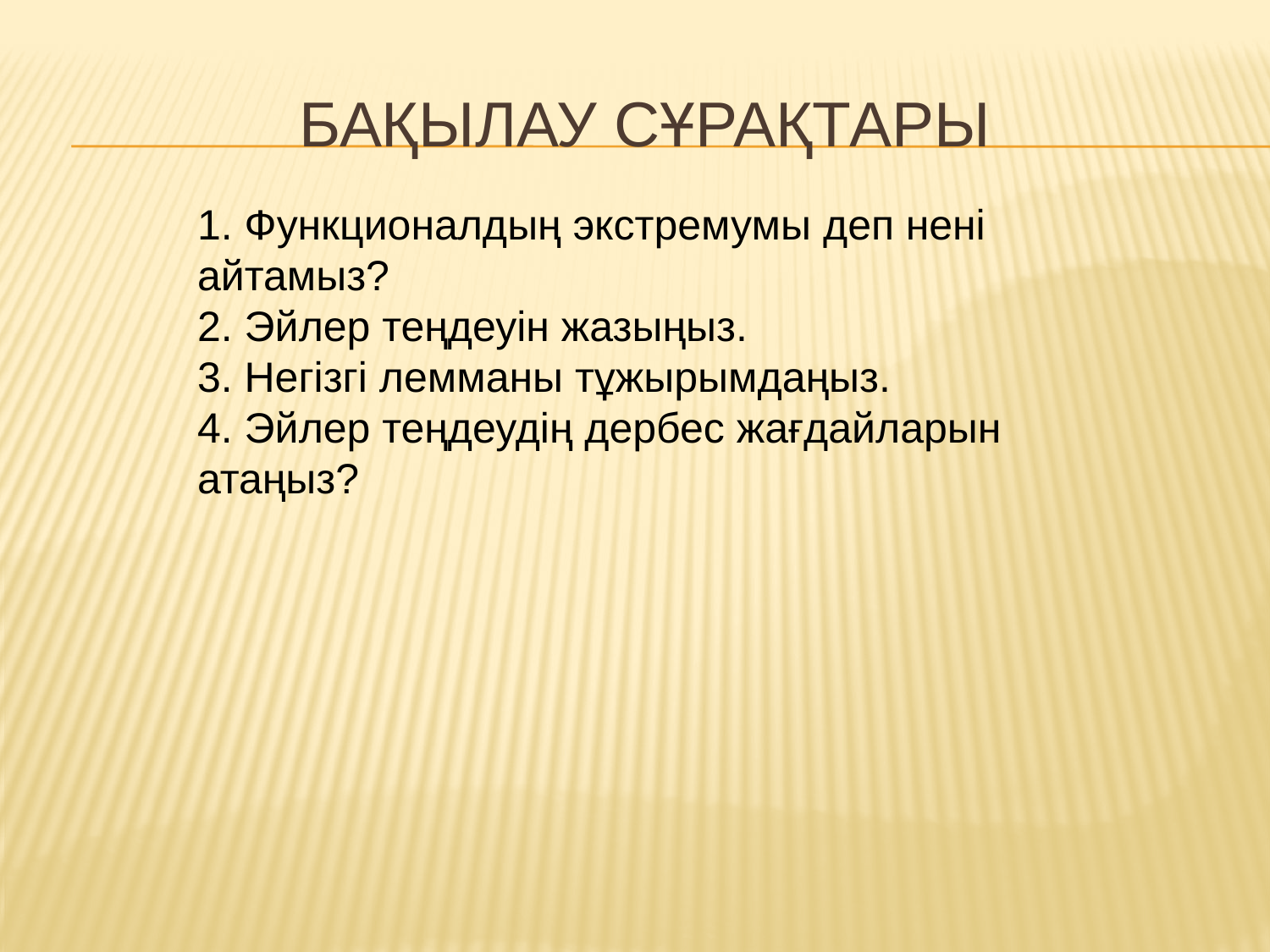

# БАҚЫЛАУ СҰРАҚТАРЫ
1. Функционалдың экстремумы деп нені айтамыз?
2. Эйлер теңдеуін жазыңыз.
3. Негізгі лемманы тұжырымдаңыз.
4. Эйлер теңдеудің дербес жағдайларын атаңыз?